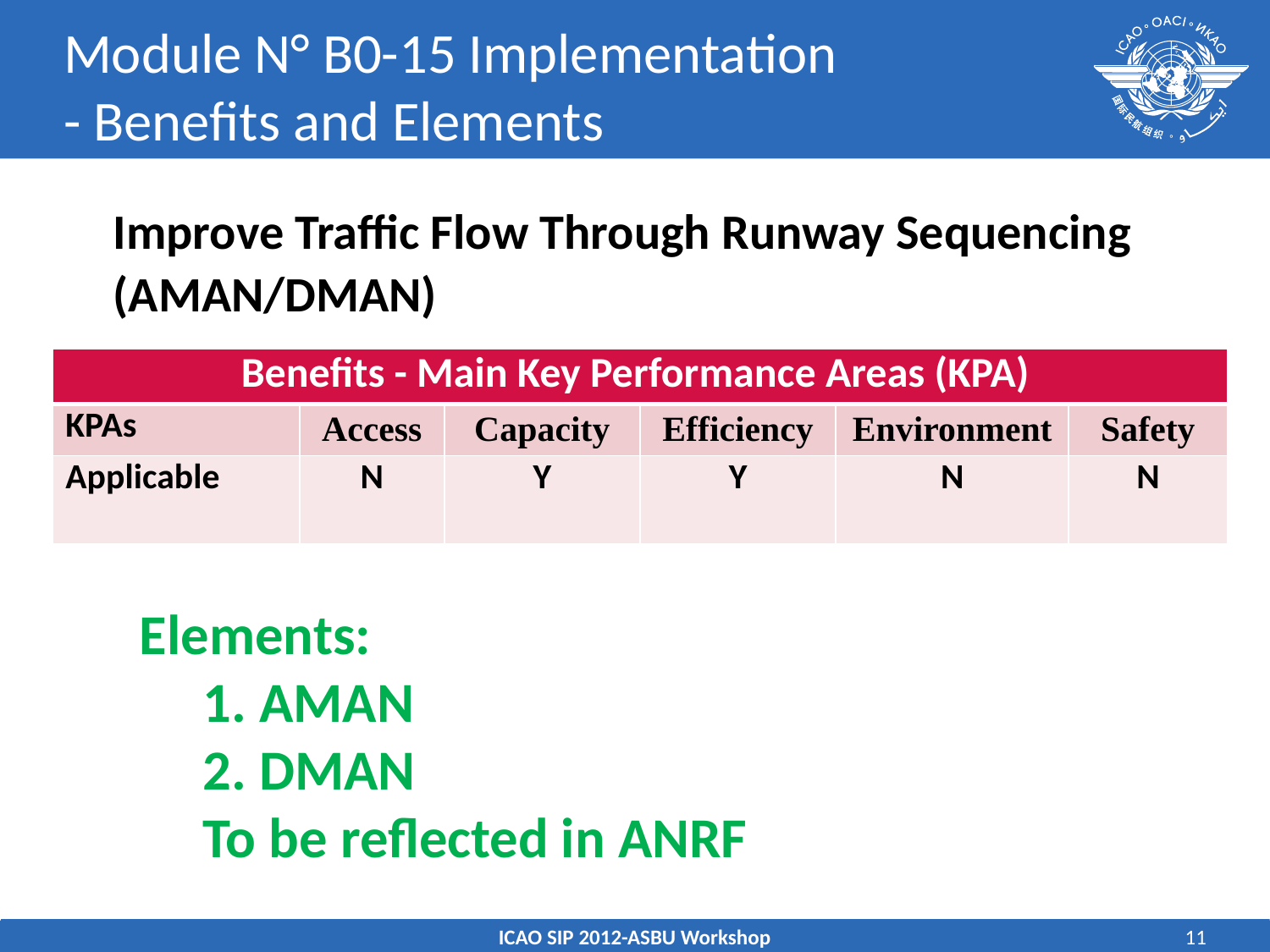

# Module N° B0-15 Implementation                   - Benefits and Elements
	Improve Traffic Flow Through Runway Sequencing (AMAN/DMAN)
| Benefits - Main Key Performance Areas (KPA) |  |  |  |  |  |
| --- | --- | --- | --- | --- | --- |
| KPAs | Access | Capacity | Efficiency | Environment | Safety |
| Applicable | N | Y | Y | N | N |
Elements:
1. AMAN
2. DMAN
To be reflected in ANRF
ICAO SIP 2012-ASBU Workshop
11